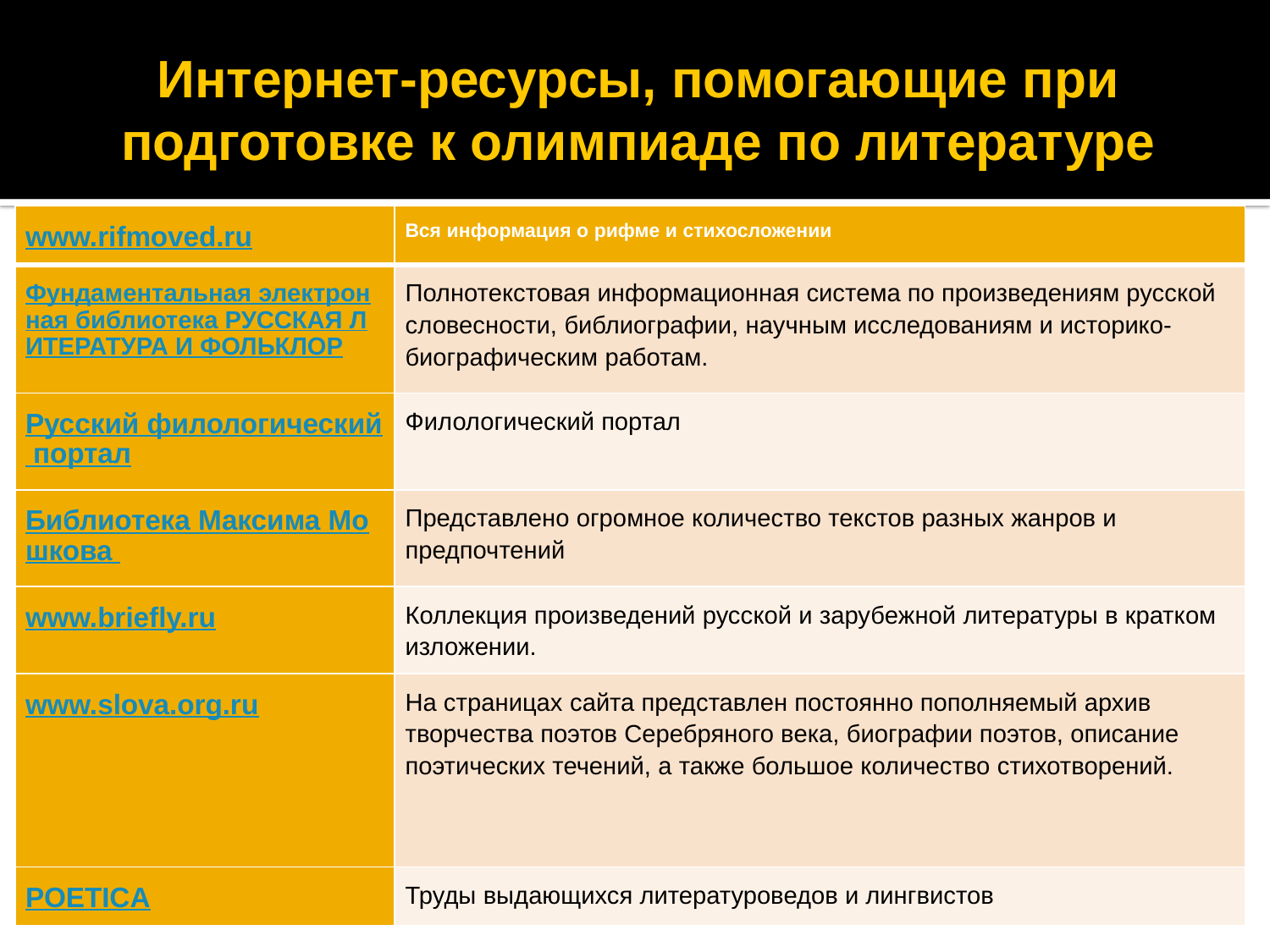

# Интернет-ресурсы, помогающие при подготовке к олимпиаде по литературе
| www.rifmoved.ru | Вся информация о рифме и стихосложении |
| --- | --- |
| Фундаментальная электронная библиотека РУССКАЯ ЛИТЕРАТУРА И ФОЛЬКЛОР | Полнотекстовая информационная система по произведениям русской словесности, библиографии, научным исследованиям и историко-биографическим работам. |
| Русский филологический портал | Филологический портал |
| Библиотека Максима Мошкова | Представлено огромное количество текстов разных жанров и предпочтений |
| www.briefly.ru | Коллекция произведений русской и зарубежной литературы в кратком изложении. |
| www.slova.org.ru | На страницах сайта представлен постоянно пополняемый архив творчества поэтов Серебряного века, биографии поэтов, описание поэтических течений, а также большое количество стихотворений. |
| POETICA | Труды выдающихся литературоведов и лингвистов |